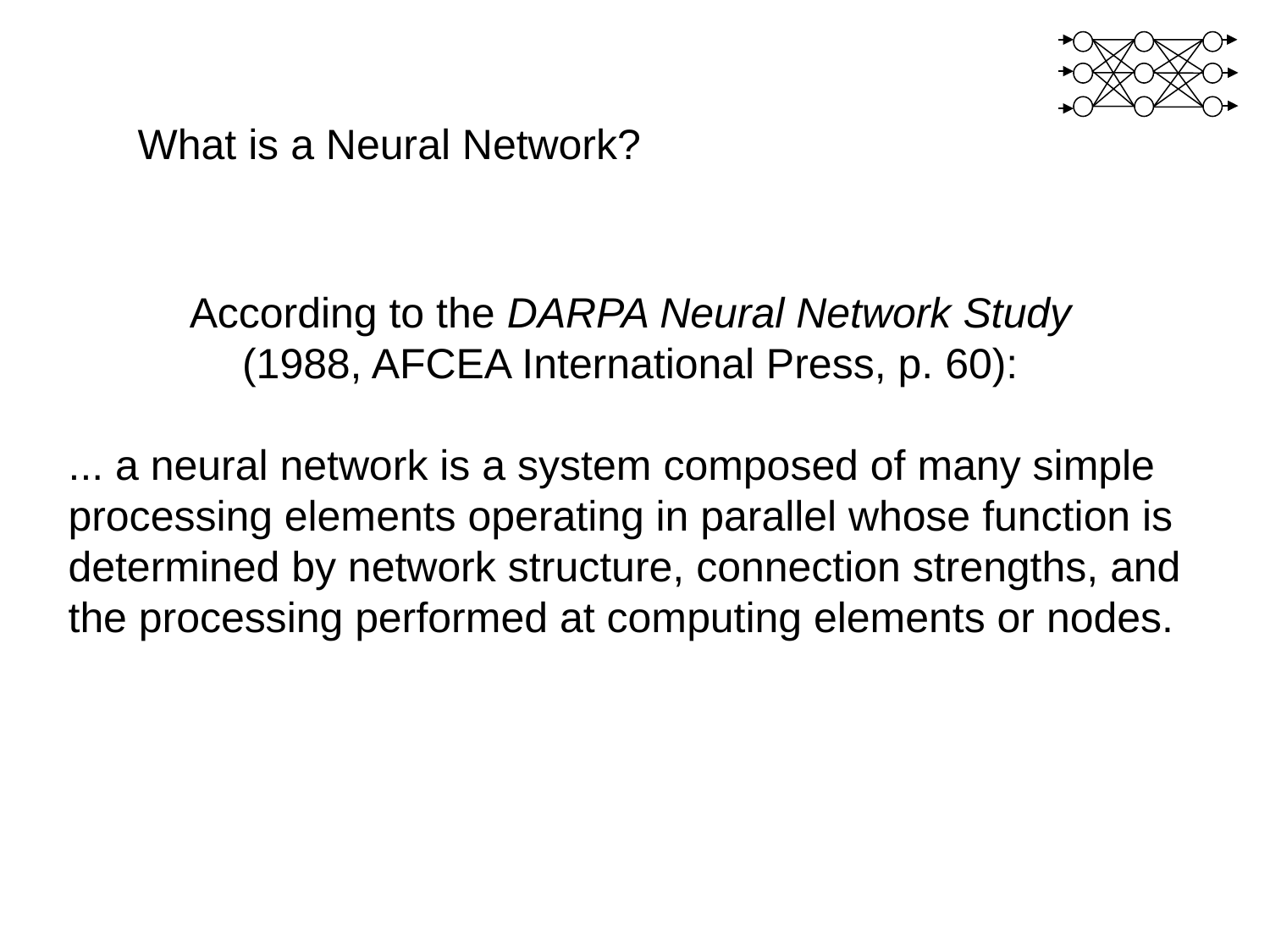

What is a Neural Network?
According to the DARPA Neural Network Study
(1988, AFCEA International Press, p. 60):

... a neural network is a system composed of many simple processing elements operating in parallel whose function is
determined by network structure, connection strengths, and the processing performed at computing elements or nodes.